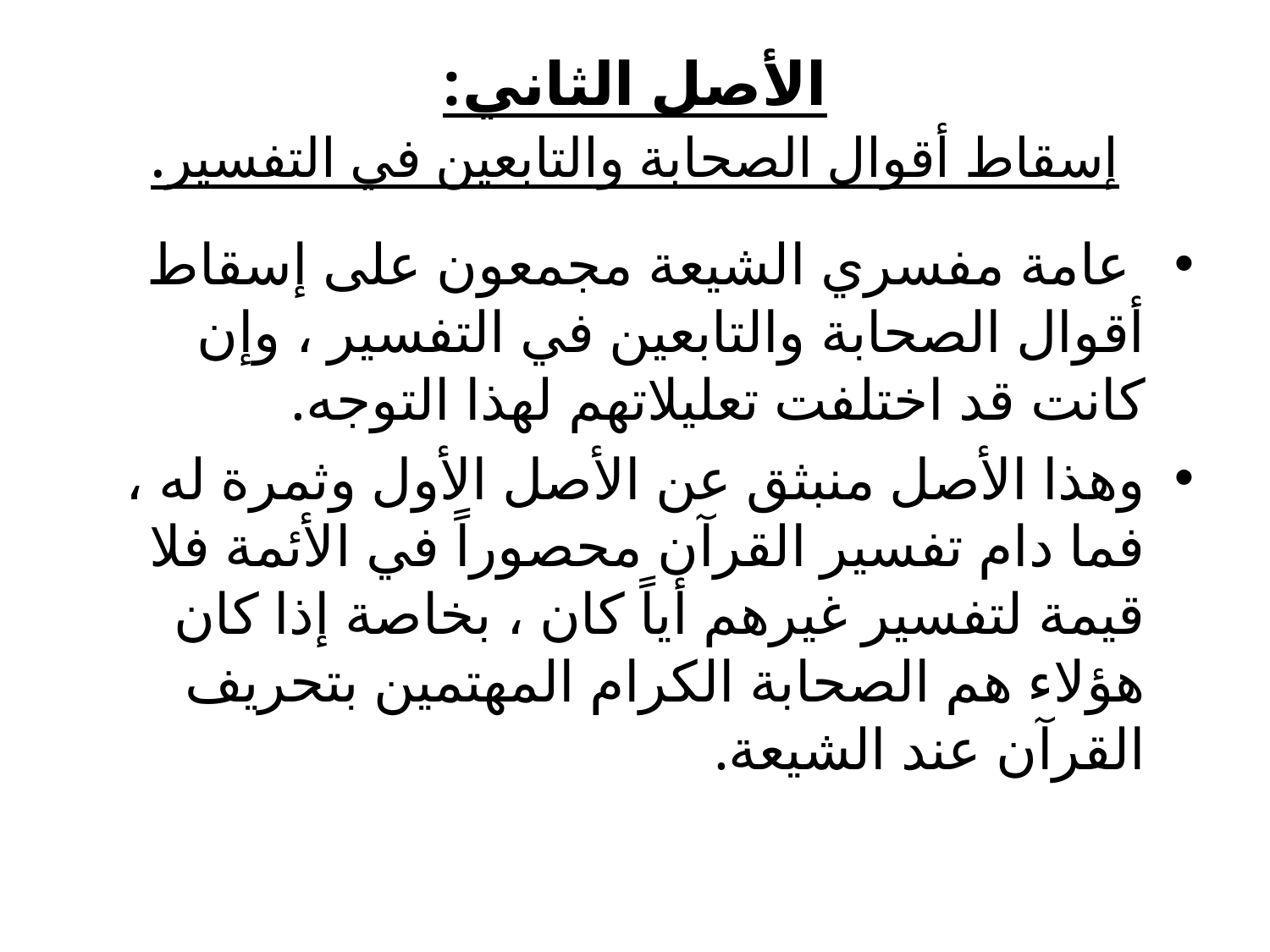

# الأصل الثاني: إسقاط أقوال الصحابة والتابعين في التفسير.
 عامة مفسري الشيعة مجمعون على إسقاط أقوال الصحابة والتابعين في التفسير ، وإن كانت قد اختلفت تعليلاتهم لهذا التوجه.
وهذا الأصل منبثق عن الأصل الأول وثمرة له ، فما دام تفسير القرآن محصوراً في الأئمة فلا قيمة لتفسير غيرهم أياً كان ، بخاصة إذا كان هؤلاء هم الصحابة الكرام المهتمين بتحريف القرآن عند الشيعة.